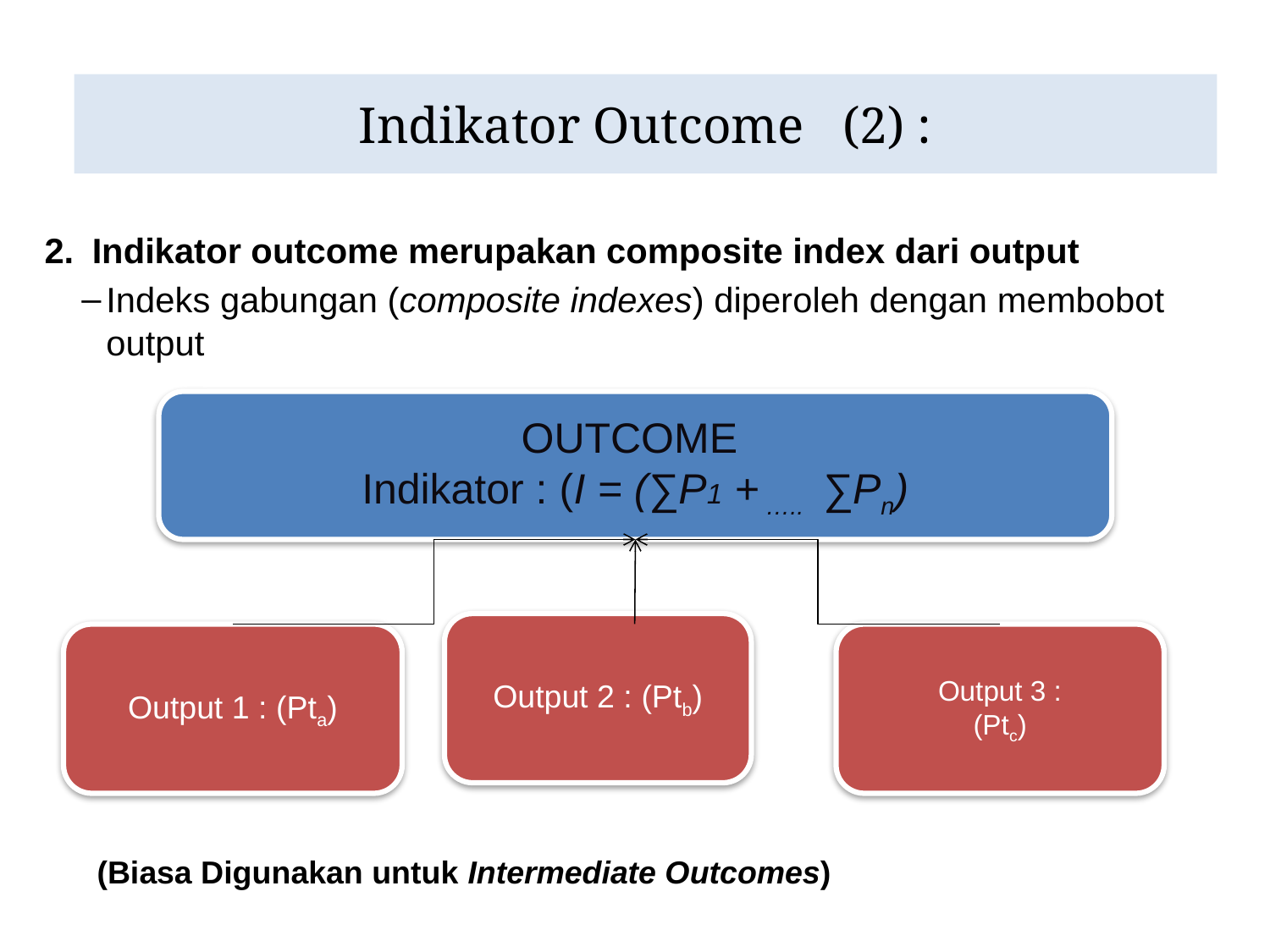

# Indikator Outcome   (2) :
Indikator outcome merupakan composite index dari output
Indeks gabungan (composite indexes) diperoleh dengan membobot output
OUTCOME
Indikator : (I = (∑P1 + …..  ∑Pn)
Output 2 : (Ptb)
Output 1 : (Pta)
Output 3 :
(Ptc)
(Biasa Digunakan untuk Intermediate Outcomes)